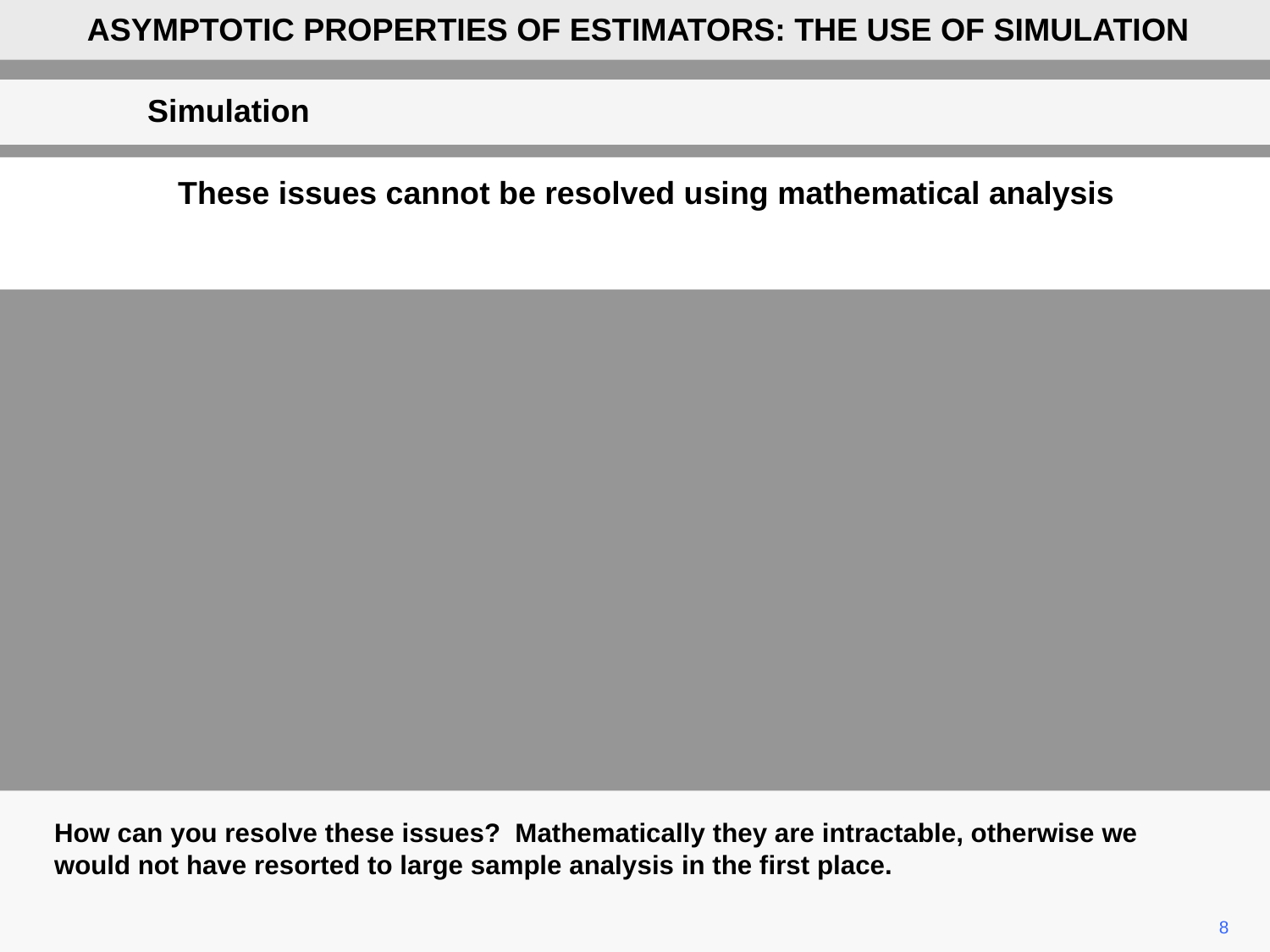

ASYMPTOTIC PROPERTIES OF ESTIMATORS: THE USE OF SIMULATION

Simulation

These issues cannot be resolved using mathematical analysis

How can you resolve these issues?  Mathematically they are intractable, otherwise we would not have resorted to large sample analysis in the first place.

8